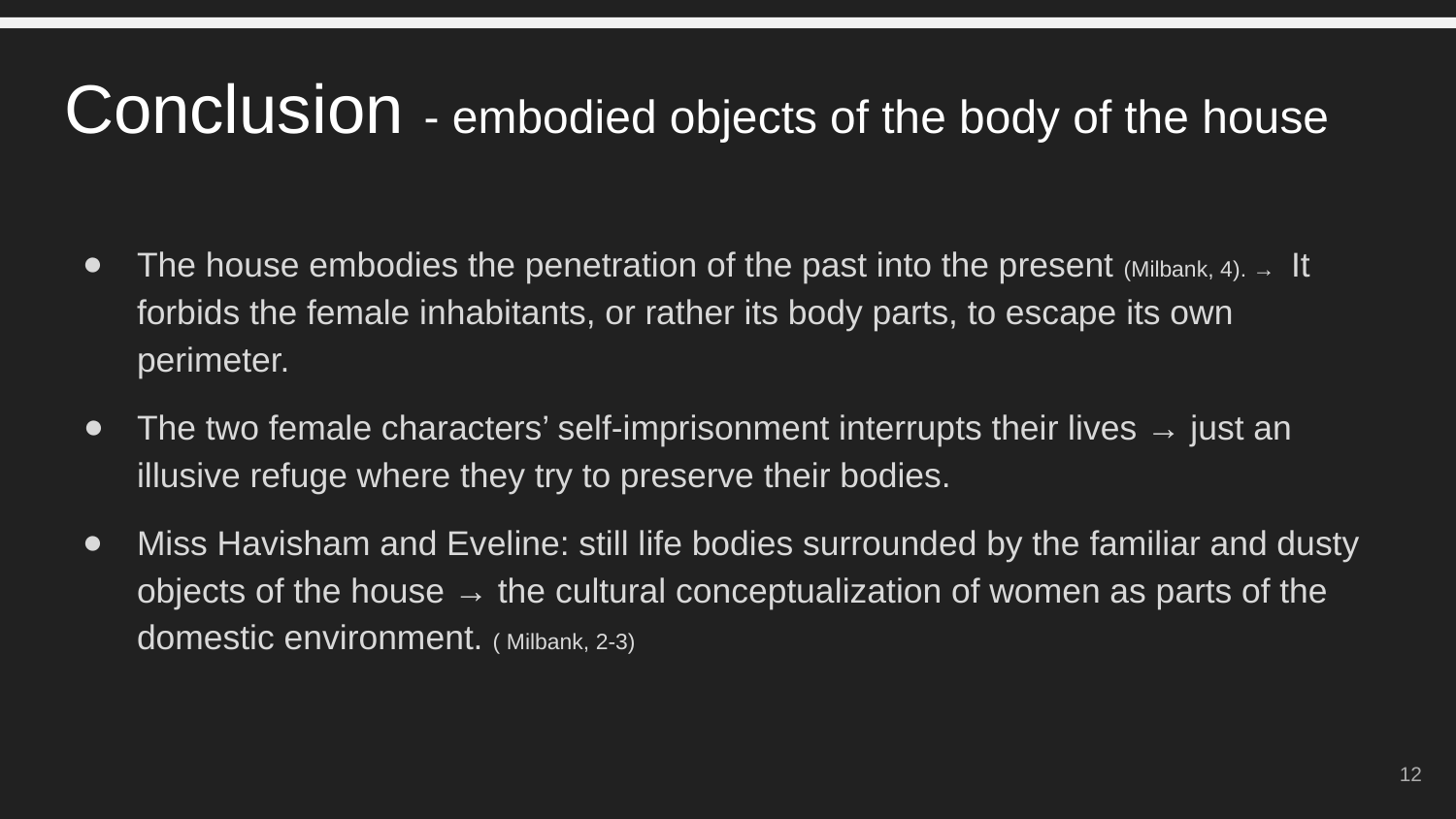

# Conclusion - embodied objects of the body of the house
The house embodies the penetration of the past into the present (Milbank, 4). →  It forbids the female inhabitants, or rather its body parts, to escape its own perimeter.
The two female characters’ self-imprisonment interrupts their lives → just an illusive refuge where they try to preserve their bodies.
Miss Havisham and Eveline: still life bodies surrounded by the familiar and dusty objects of the house → the cultural conceptualization of women as parts of the domestic environment. ( Milbank, 2-3)

12